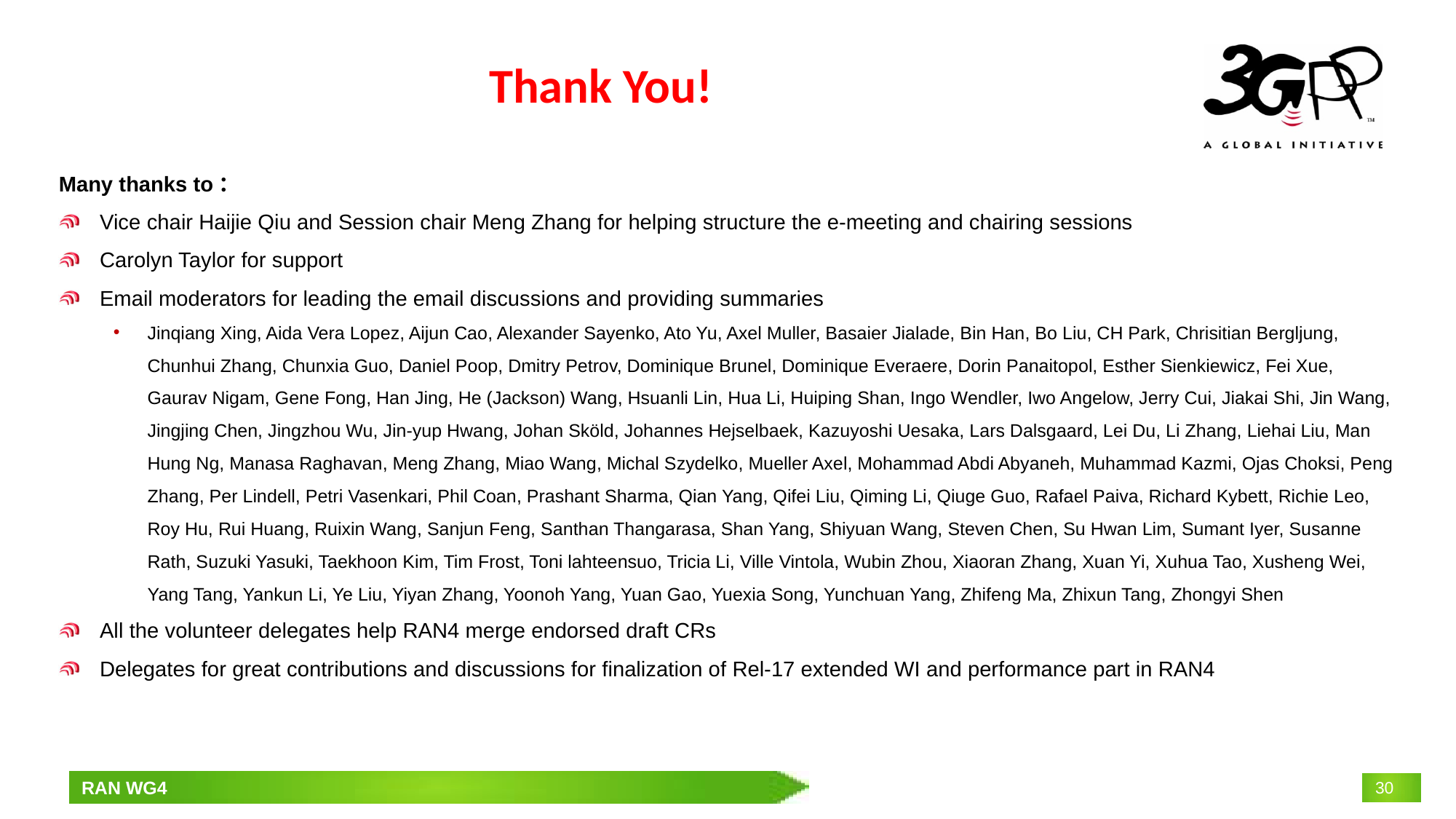

# Thank You!
Many thanks to：
Vice chair Haijie Qiu and Session chair Meng Zhang for helping structure the e-meeting and chairing sessions
Carolyn Taylor for support
Email moderators for leading the email discussions and providing summaries
Jinqiang Xing, Aida Vera Lopez, Aijun Cao, Alexander Sayenko, Ato Yu, Axel Muller, Basaier Jialade, Bin Han, Bo Liu, CH Park, Chrisitian Bergljung, Chunhui Zhang, Chunxia Guo, Daniel Poop, Dmitry Petrov, Dominique Brunel, Dominique Everaere, Dorin Panaitopol, Esther Sienkiewicz, Fei Xue, Gaurav Nigam, Gene Fong, Han Jing, He (Jackson) Wang, Hsuanli Lin, Hua Li, Huiping Shan, Ingo Wendler, Iwo Angelow, Jerry Cui, Jiakai Shi, Jin Wang, Jingjing Chen, Jingzhou Wu, Jin-yup Hwang, Johan Sköld, Johannes Hejselbaek, Kazuyoshi Uesaka, Lars Dalsgaard, Lei Du, Li Zhang, Liehai Liu, Man Hung Ng, Manasa Raghavan, Meng Zhang, Miao Wang, Michal Szydelko, Mueller Axel, Mohammad Abdi Abyaneh, Muhammad Kazmi, Ojas Choksi, Peng Zhang, Per Lindell, Petri Vasenkari, Phil Coan, Prashant Sharma, Qian Yang, Qifei Liu, Qiming Li, Qiuge Guo, Rafael Paiva, Richard Kybett, Richie Leo, Roy Hu, Rui Huang, Ruixin Wang, Sanjun Feng, Santhan Thangarasa, Shan Yang, Shiyuan Wang, Steven Chen, Su Hwan Lim, Sumant Iyer, Susanne Rath, Suzuki Yasuki, Taekhoon Kim, Tim Frost, Toni lahteensuo, Tricia Li, Ville Vintola, Wubin Zhou, Xiaoran Zhang, Xuan Yi, Xuhua Tao, Xusheng Wei, Yang Tang, Yankun Li, Ye Liu, Yiyan Zhang, Yoonoh Yang, Yuan Gao, Yuexia Song, Yunchuan Yang, Zhifeng Ma, Zhixun Tang, Zhongyi Shen
All the volunteer delegates help RAN4 merge endorsed draft CRs
Delegates for great contributions and discussions for finalization of Rel-17 extended WI and performance part in RAN4